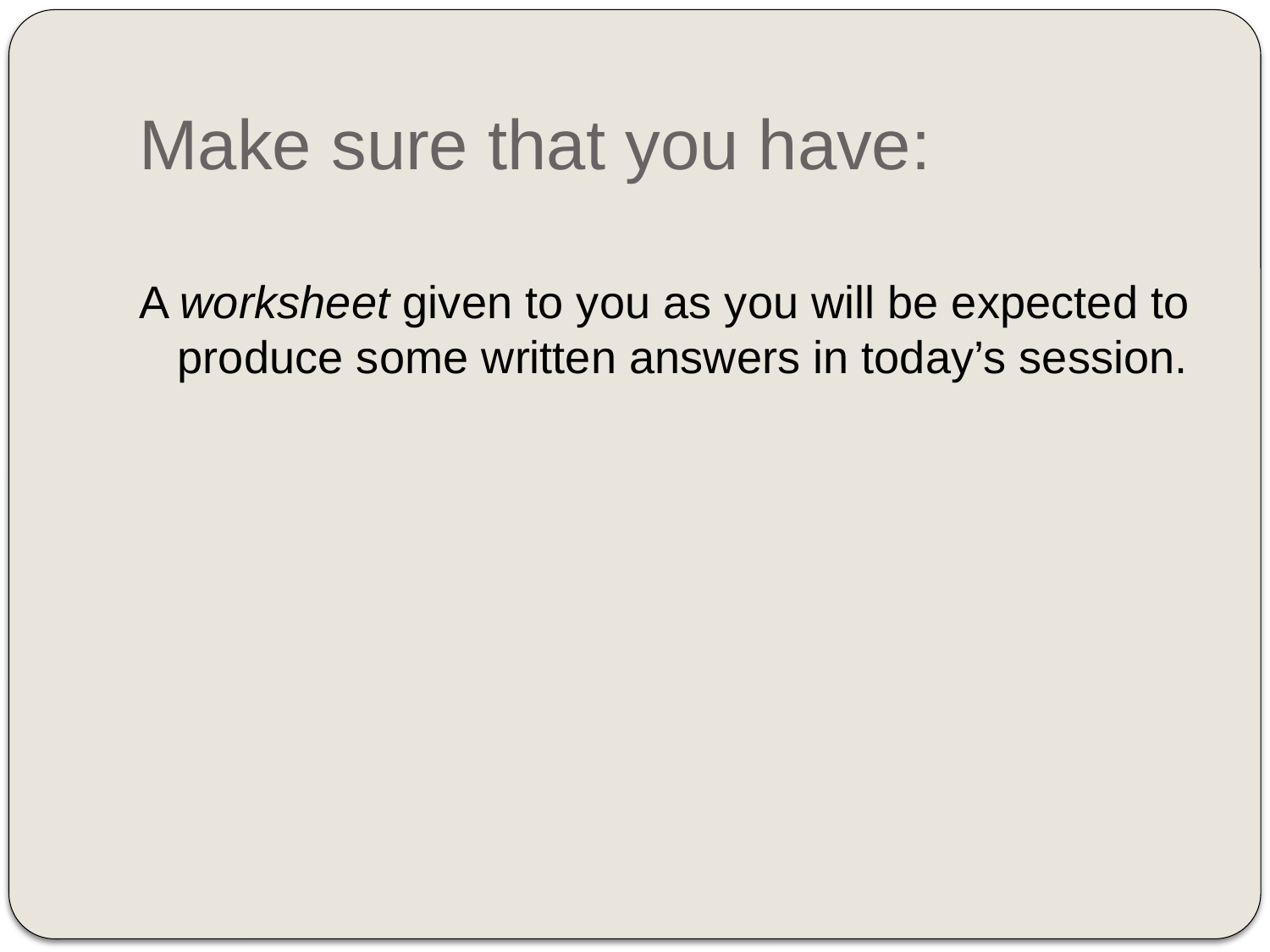

# Make sure that you have:

A worksheet given to you as you will be expected to produce some written answers in today’s session.